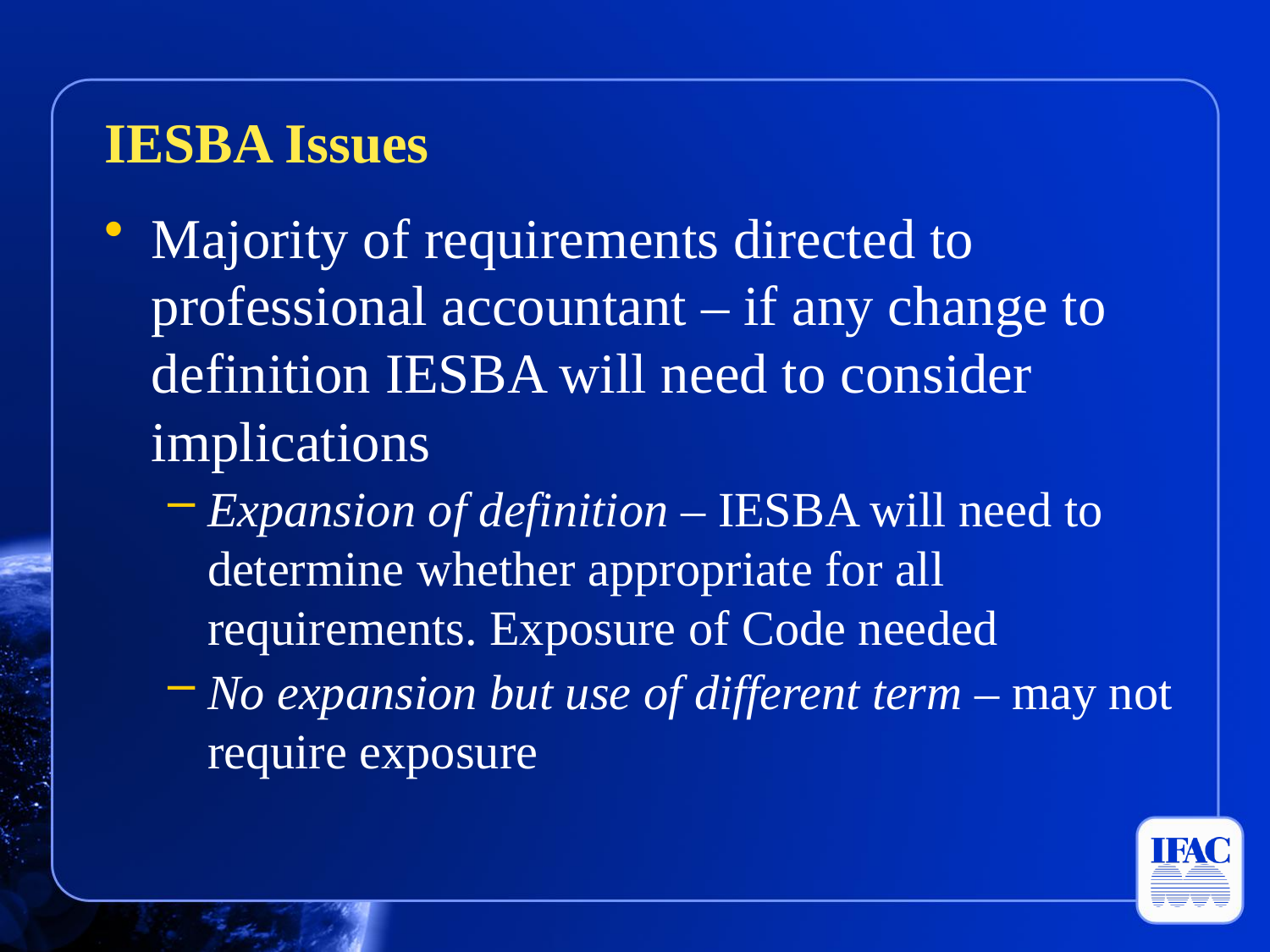

IESBA Issues
Majority of requirements directed to professional accountant – if any change to definition IESBA will need to consider implications
Expansion of definition – IESBA will need to determine whether appropriate for all requirements. Exposure of Code needed
No expansion but use of different term – may not require exposure